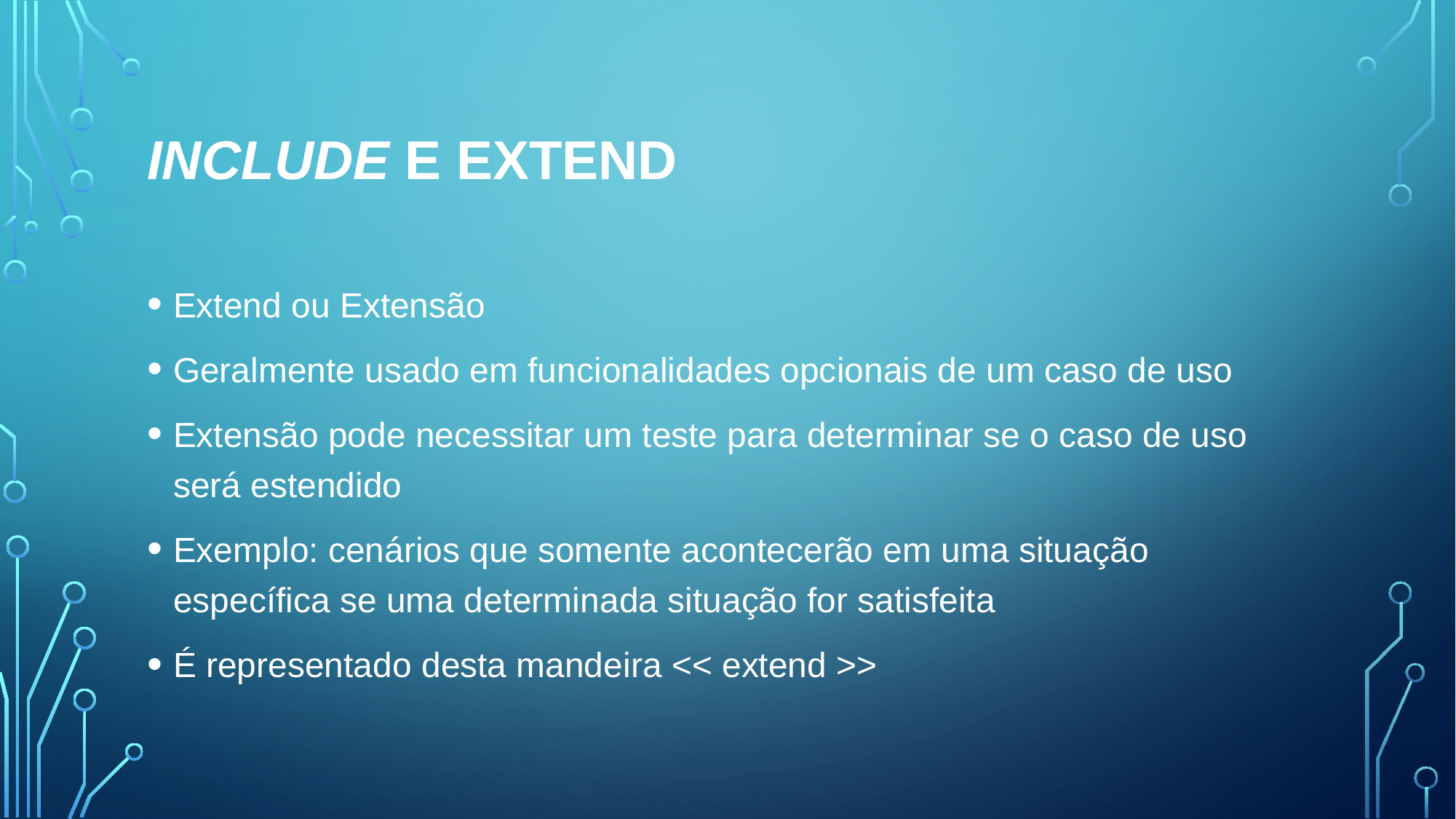

# Include e Extend
Extend ou Extensão
Geralmente usado em funcionalidades opcionais de um caso de uso
Extensão pode necessitar um teste para determinar se o caso de uso será estendido
Exemplo: cenários que somente acontecerão em uma situação específica se uma determinada situação for satisfeita
É representado desta mandeira << extend >>